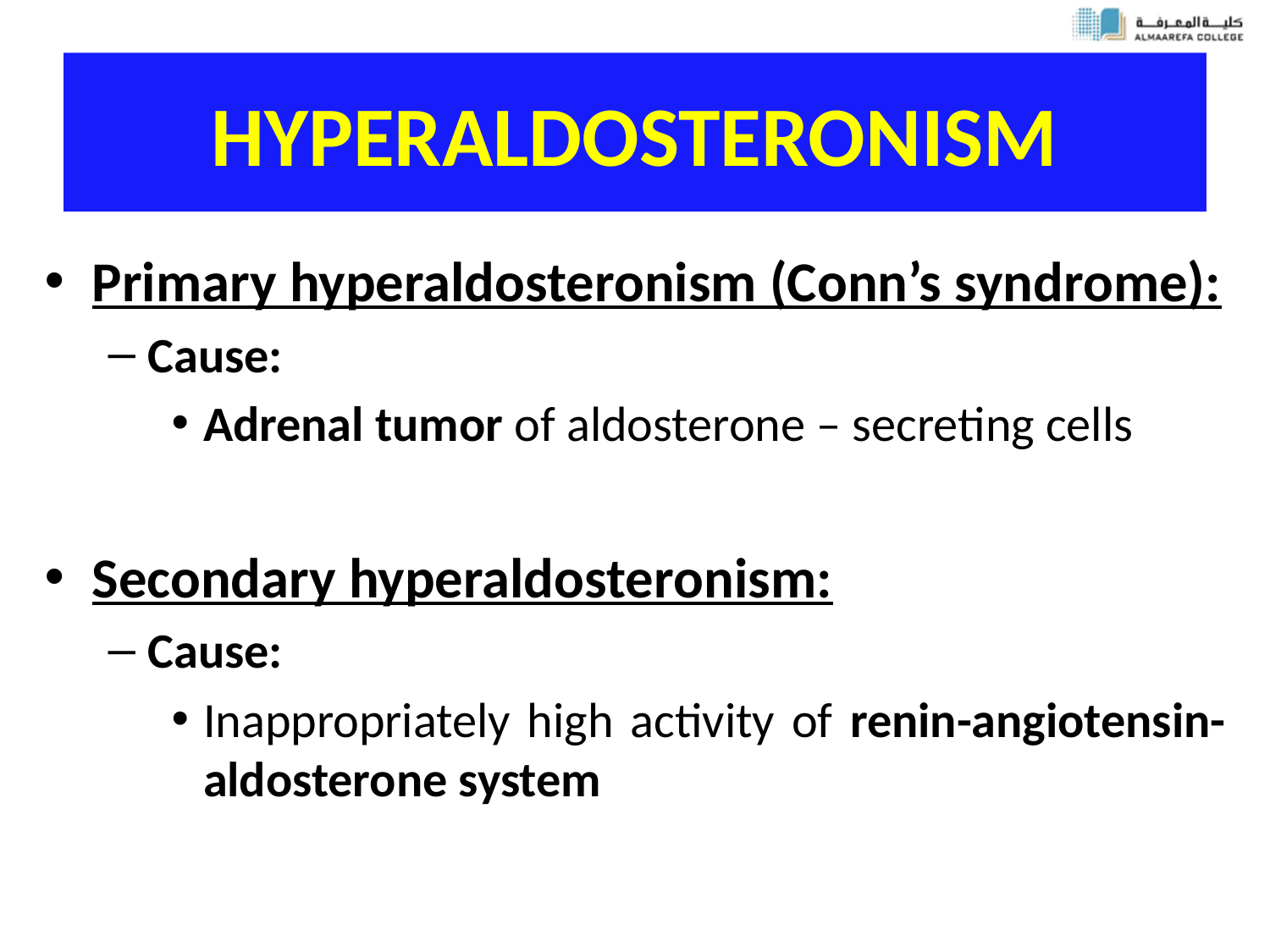

# HYPERALDOSTERONISM
Primary hyperaldosteronism (Conn’s syndrome):
Cause:
Adrenal tumor of aldosterone – secreting cells

Secondary hyperaldosteronism:
Cause:
Inappropriately high activity of renin-angiotensin-aldosterone system